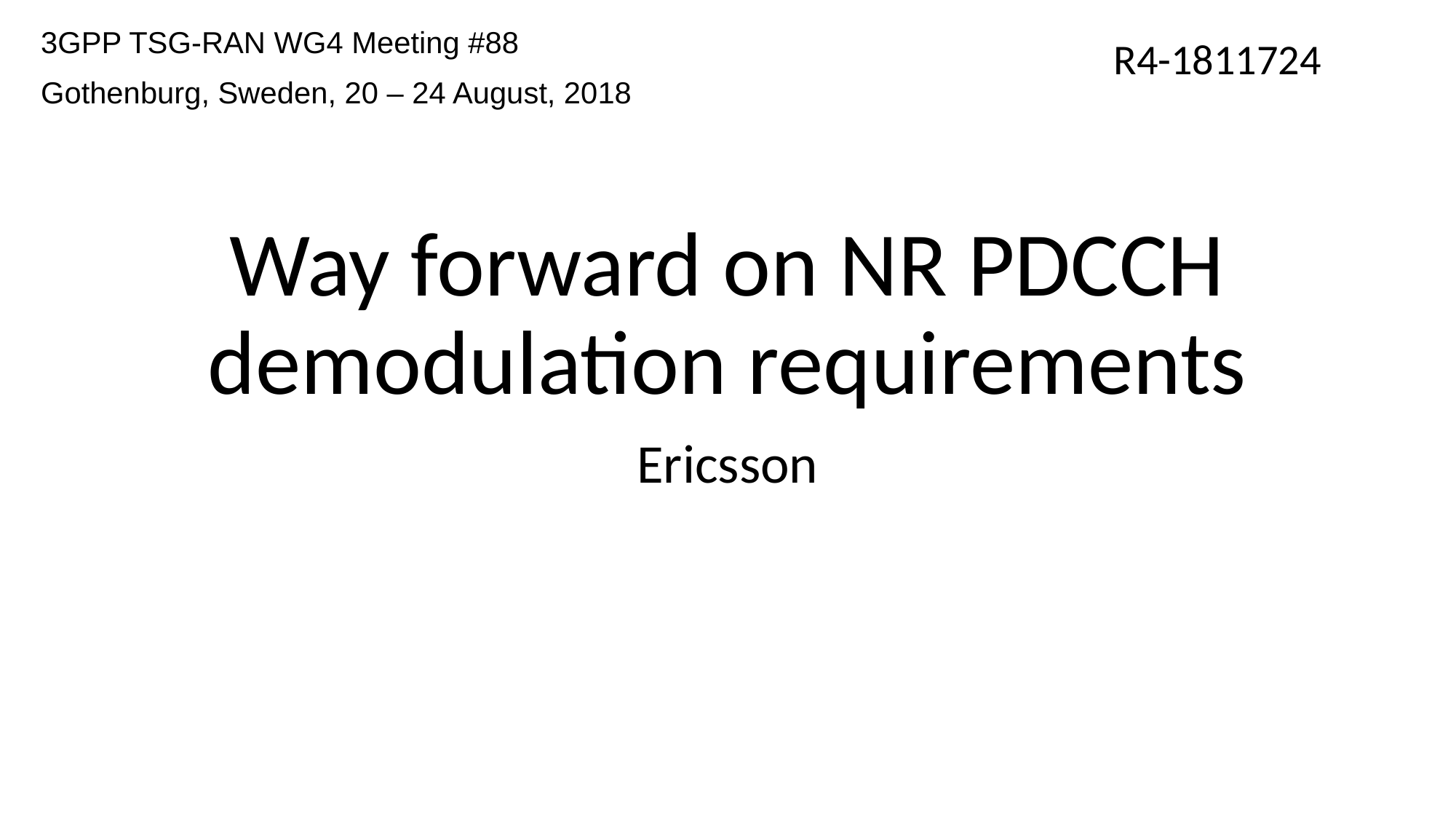

3GPP TSG-RAN WG4 Meeting #88
Gothenburg, Sweden, 20 – 24 August, 2018
R4-1811724
# Way forward on NR PDCCH demodulation requirements
Ericsson